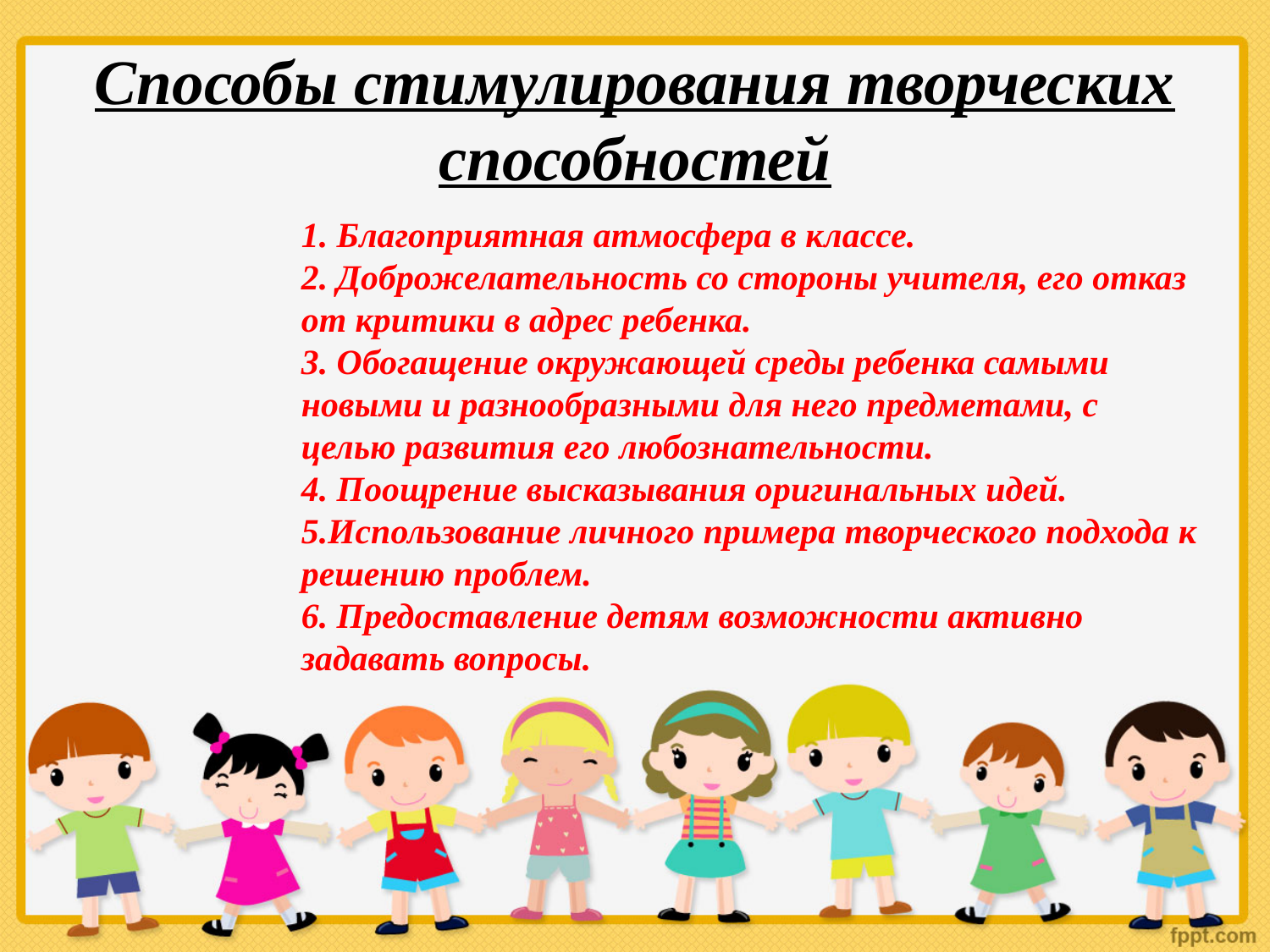

# Способы стимулирования творческих способностей
1. Благоприятная атмосфера в классе.
2. Доброжелательность со стороны учителя, его отказ от критики в адрес ребенка.
3. Обогащение окружающей среды ребенка самыми новыми и разнообразными для него предметами, с целью развития его любознательности.
4. Поощрение высказывания оригинальных идей.
5.Использование личного примера творческого подхода к решению проблем.
6. Предоставление детям возможности активно задавать вопросы.